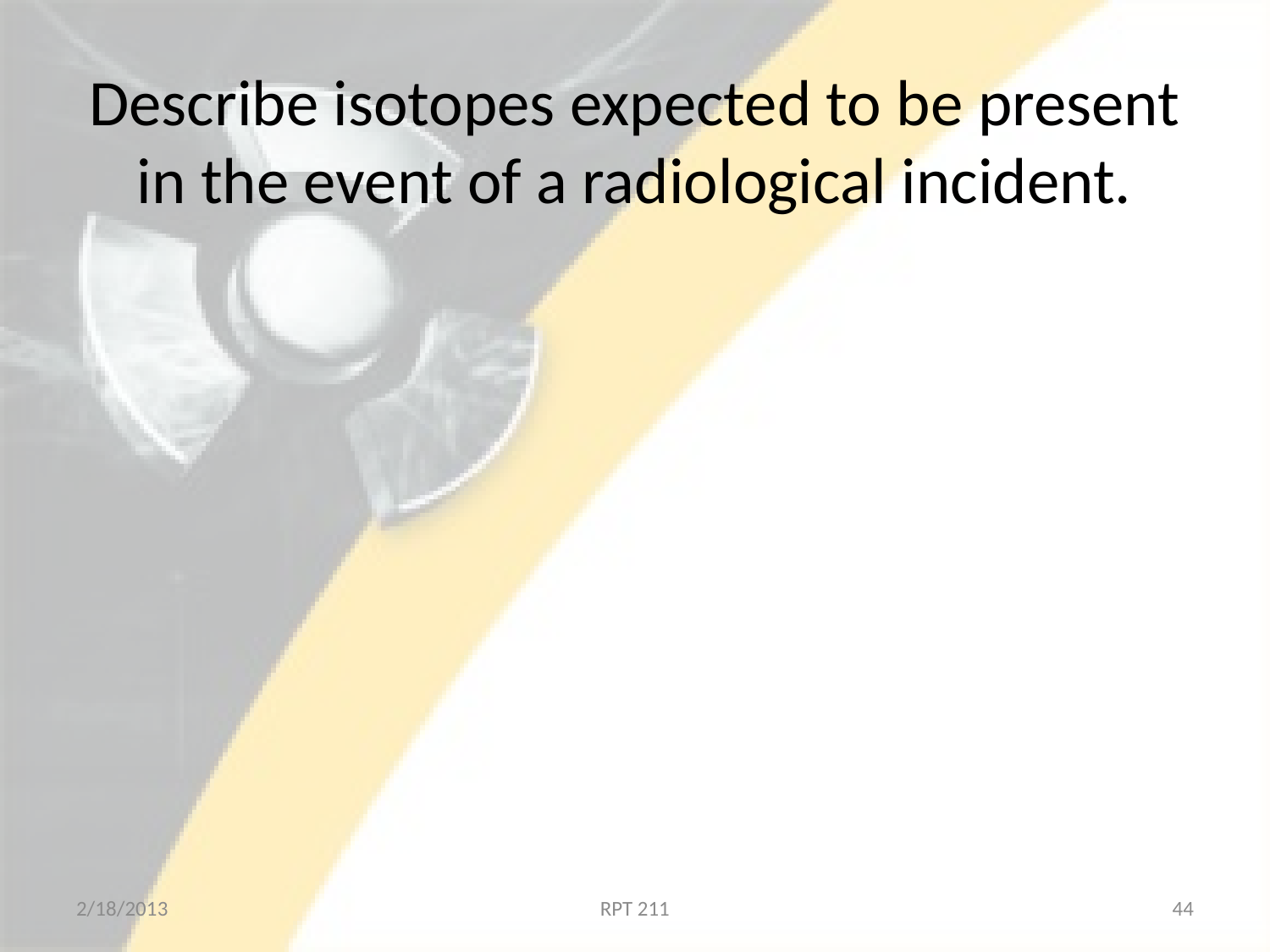

# Describe isotopes expected to be present in the event of a radiological incident.
2/18/2013
RPT 211
44